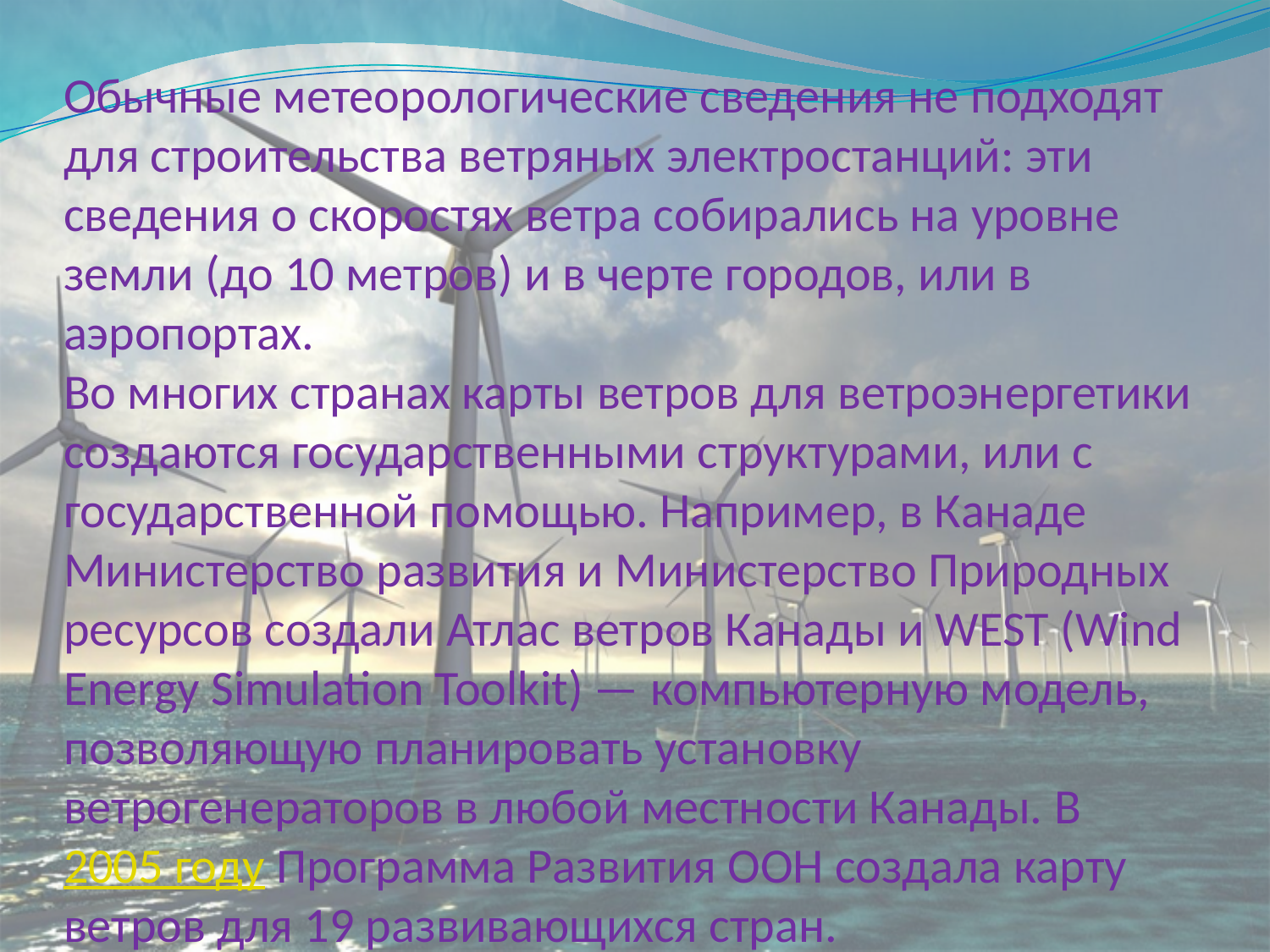

# Обычные метеорологические сведения не подходят для строительства ветряных электростанций: эти сведения о скоростях ветра собирались на уровне земли (до 10 метров) и в черте городов, или в аэропортах. Во многих странах карты ветров для ветроэнергетики создаются государственными структурами, или с государственной помощью. Например, в Канаде Министерство развития и Министерство Природных ресурсов создали Атлас ветров Канады и WEST (Wind Energy Simulation Toolkit) — компьютерную модель, позволяющую планировать установку ветрогенераторов в любой местности Канады. В 2005 году Программа Развития ООН создала карту ветров для 19 развивающихся стран.